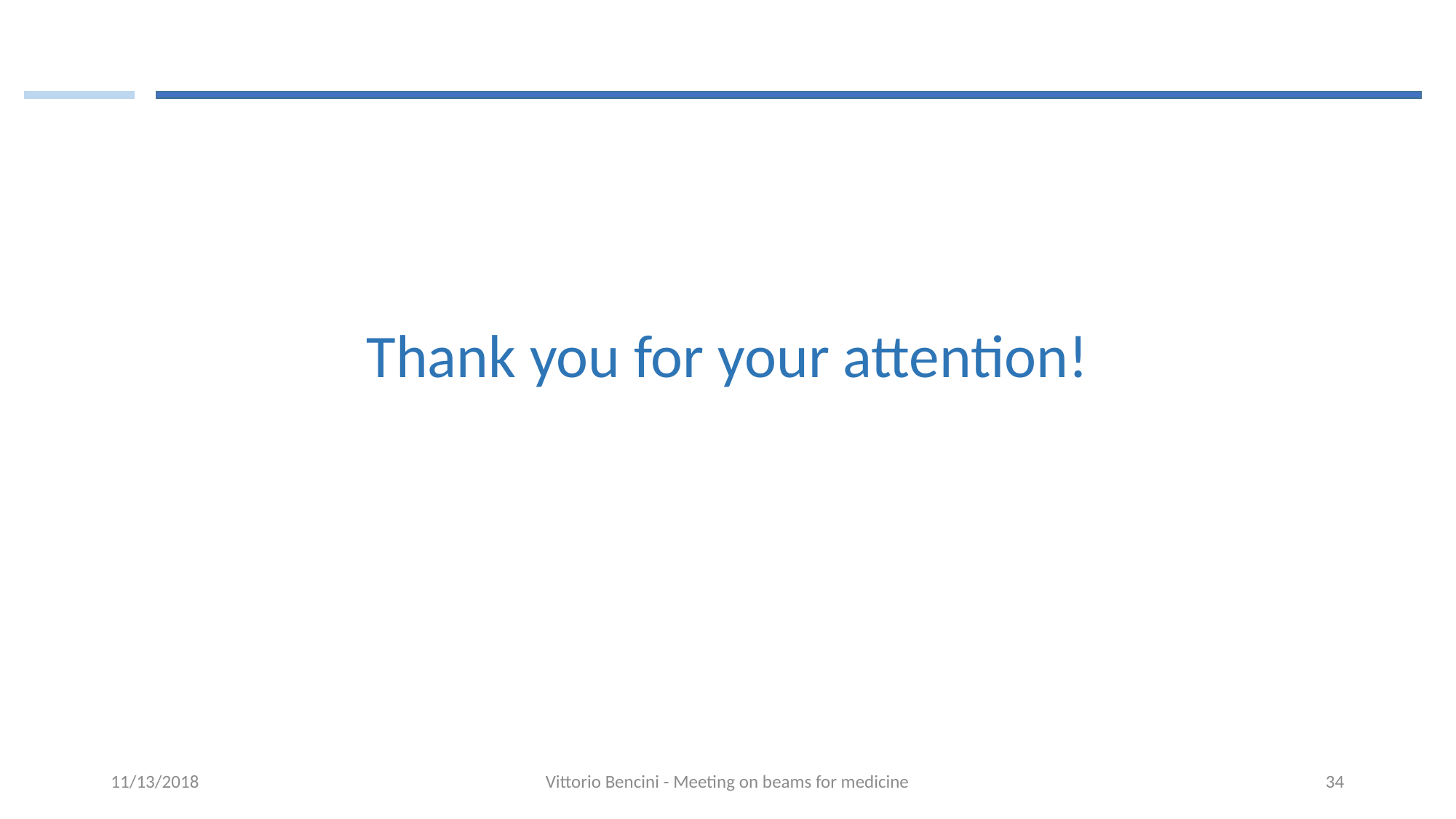

Thank you for your attention!
11/13/2018
Vittorio Bencini - Meeting on beams for medicine
34